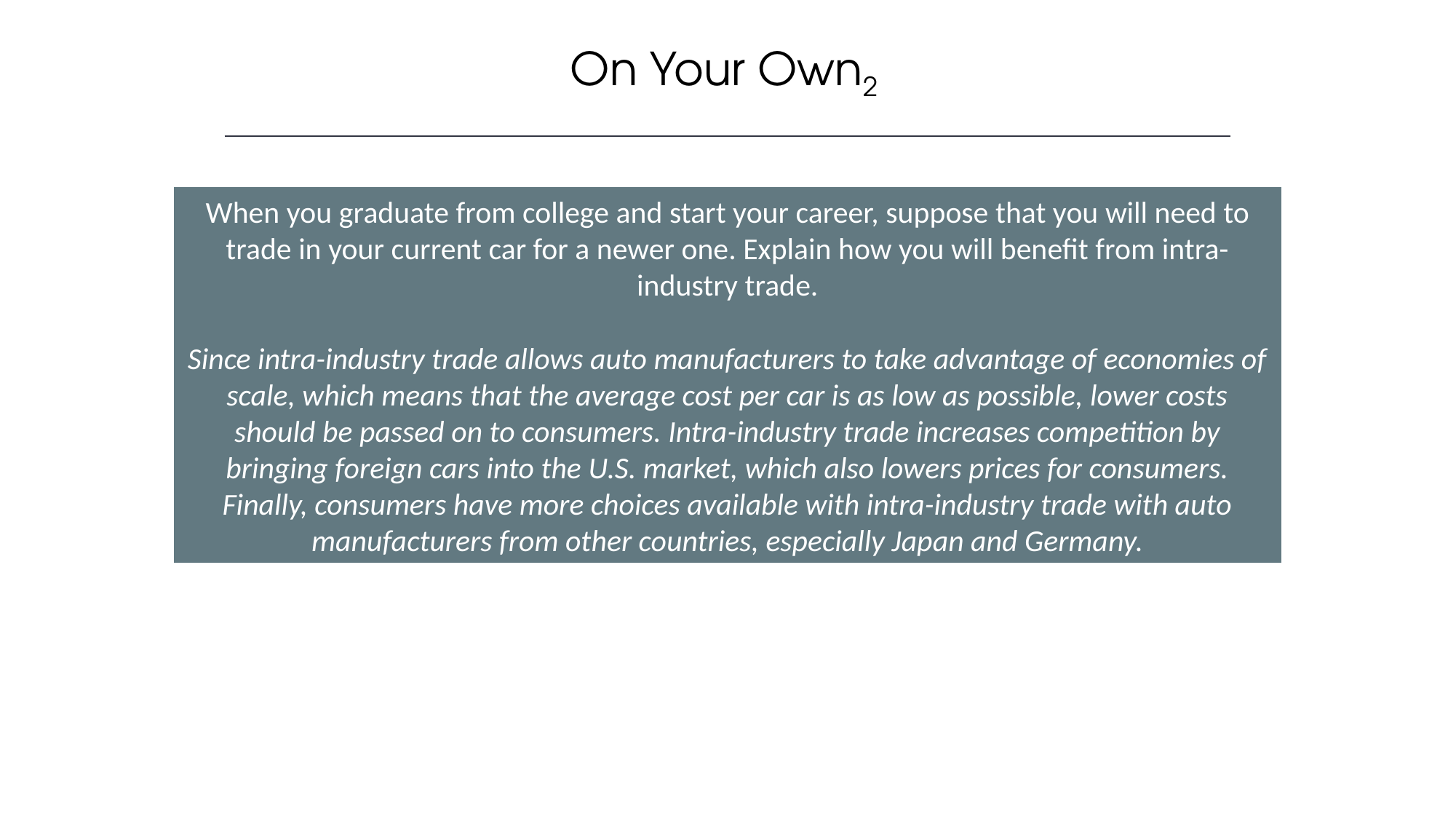

On Your Own2
When you graduate from college and start your career, suppose that you will need to trade in your current car for a newer one. Explain how you will benefit from intra-industry trade.

Since intra-industry trade allows auto manufacturers to take advantage of economies of scale, which means that the average cost per car is as low as possible, lower costs should be passed on to consumers. Intra-industry trade increases competition by bringing foreign cars into the U.S. market, which also lowers prices for consumers. Finally, consumers have more choices available with intra-industry trade with auto manufacturers from other countries, especially Japan and Germany.
HAWKES LEARNING